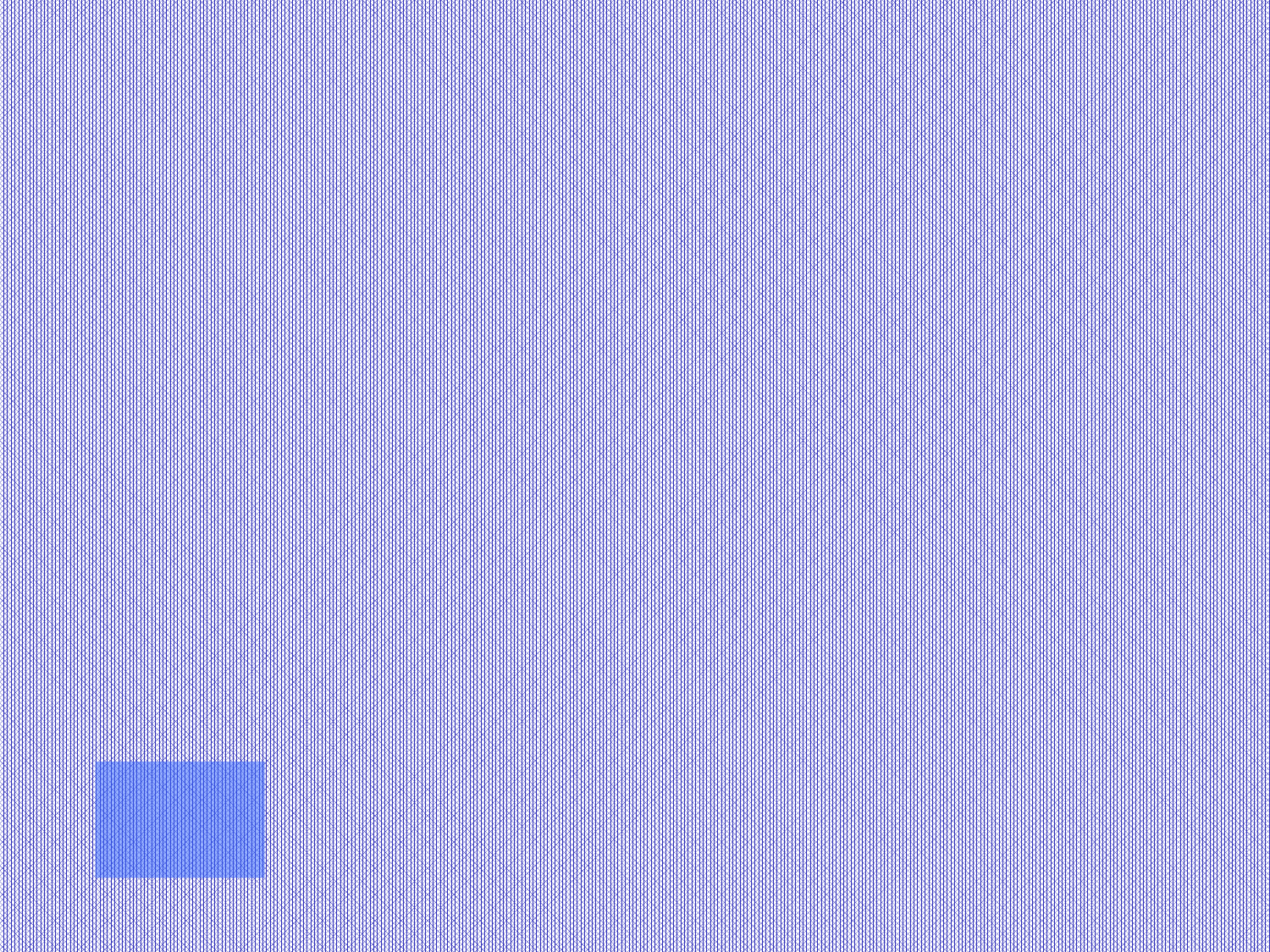

Who is considered
the father of
modern evolutionary biology?